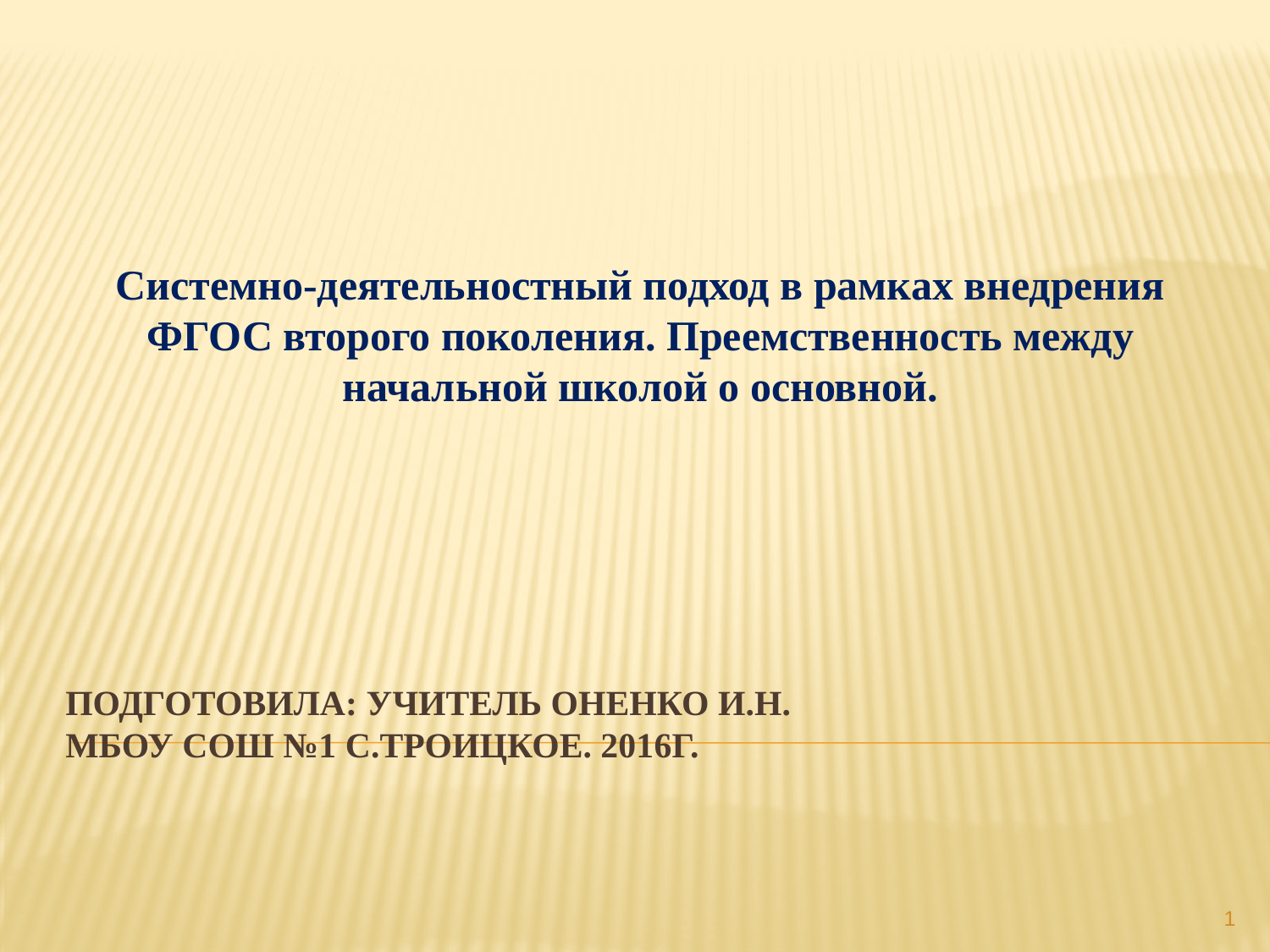

Системно-деятельностный подход в рамках внедрения ФГОС второго поколения. Преемственность между начальной школой о основной.
# Подготовила: учитель Оненко И.Н. МБОУ СОШ №1 с.Троицкое. 2016г.
1